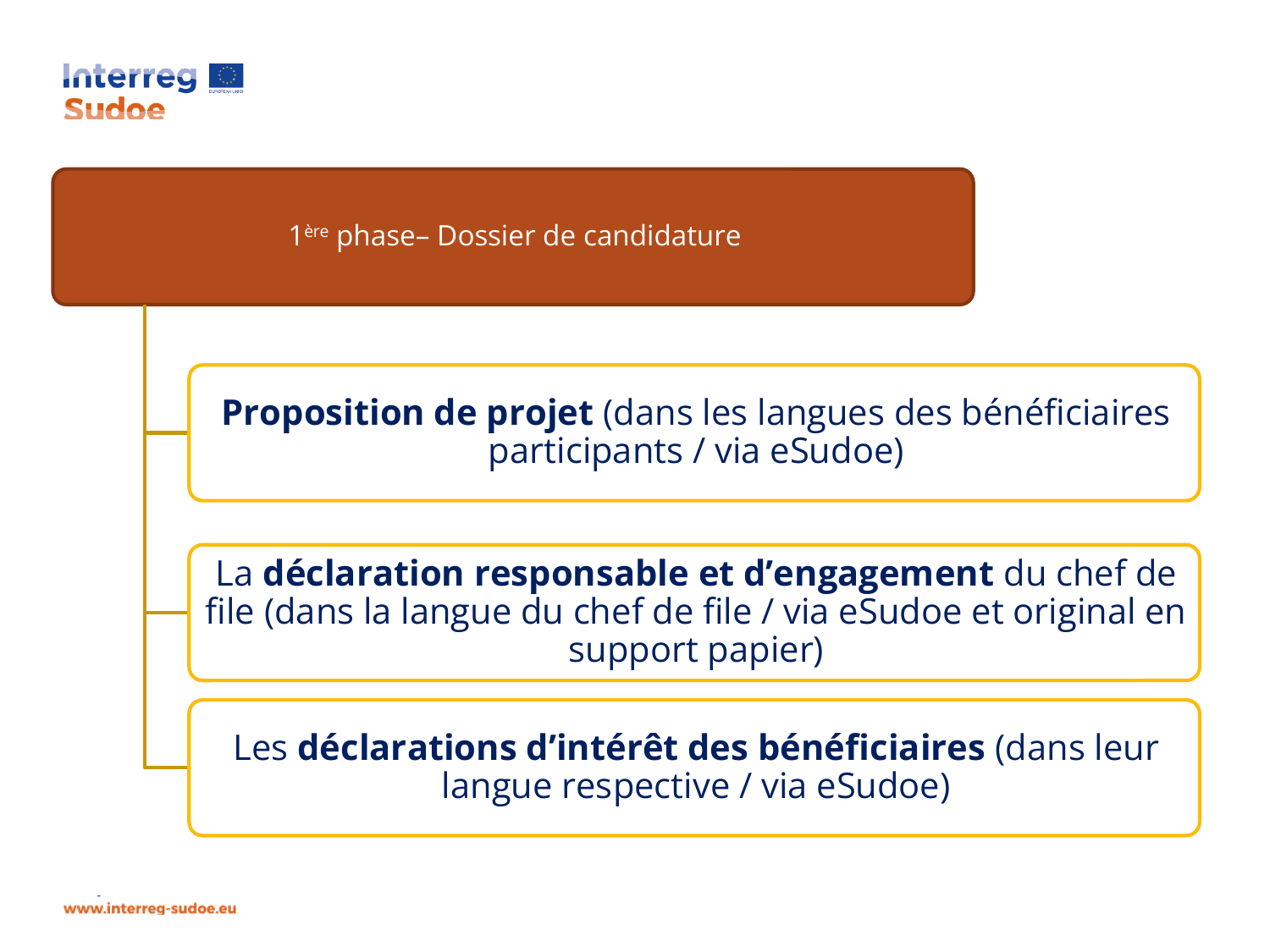

1ère phase– Dossier de candidature
Proposition de projet (dans les langues des bénéficiaires participants / via eSudoe)
La déclaration responsable et d’engagement du chef de file (dans la langue du chef de file / via eSudoe et original en support papier)
Les déclarations d’intérêt des bénéficiaires (dans leur langue respective / via eSudoe)